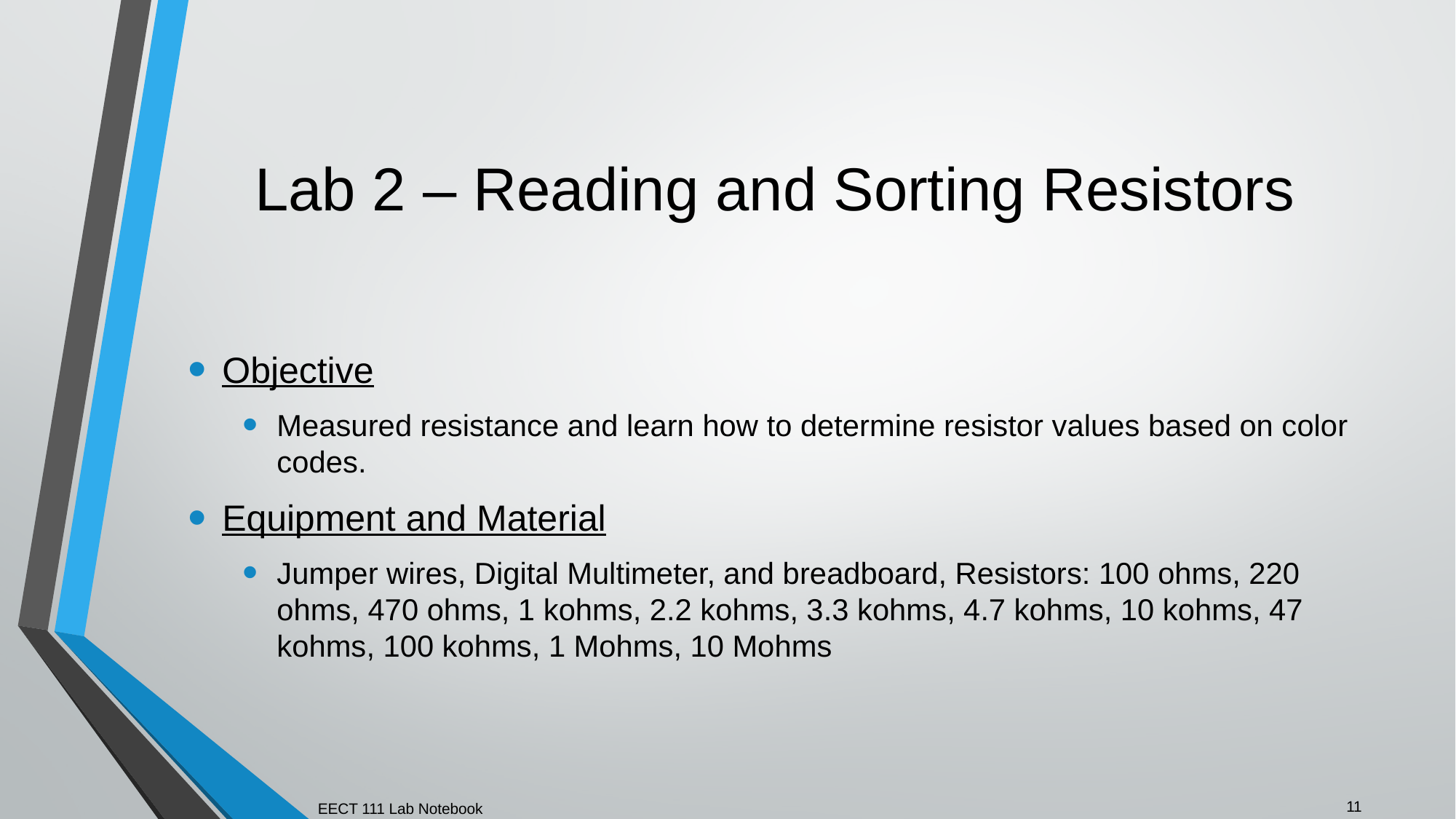

# Lab 2 – Reading and Sorting Resistors
Objective
Measured resistance and learn how to determine resistor values based on color codes.
Equipment and Material
Jumper wires, Digital Multimeter, and breadboard, Resistors: 100 ohms, 220 ohms, 470 ohms, 1 kohms, 2.2 kohms, 3.3 kohms, 4.7 kohms, 10 kohms, 47 kohms, 100 kohms, 1 Mohms, 10 Mohms
11
EECT 111 Lab Notebook